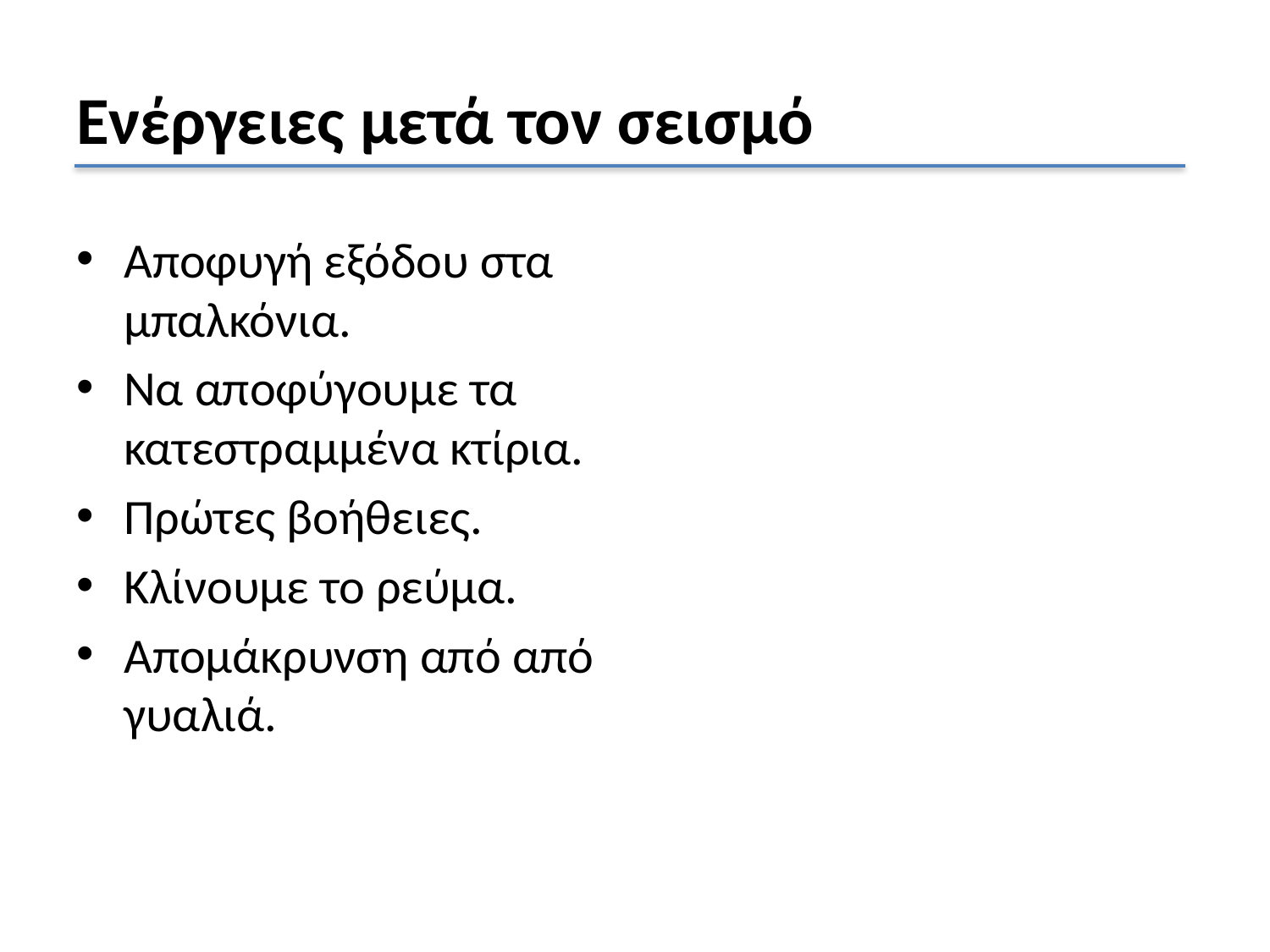

# Ενέργειες μετά τον σεισμό
Αποφυγή εξόδου στα μπαλκόνια.
Να αποφύγουμε τα κατεστραμμένα κτίρια.
Πρώτες βοήθειες.
Κλίνουμε το ρεύμα.
Απομάκρυνση από από γυαλιά.